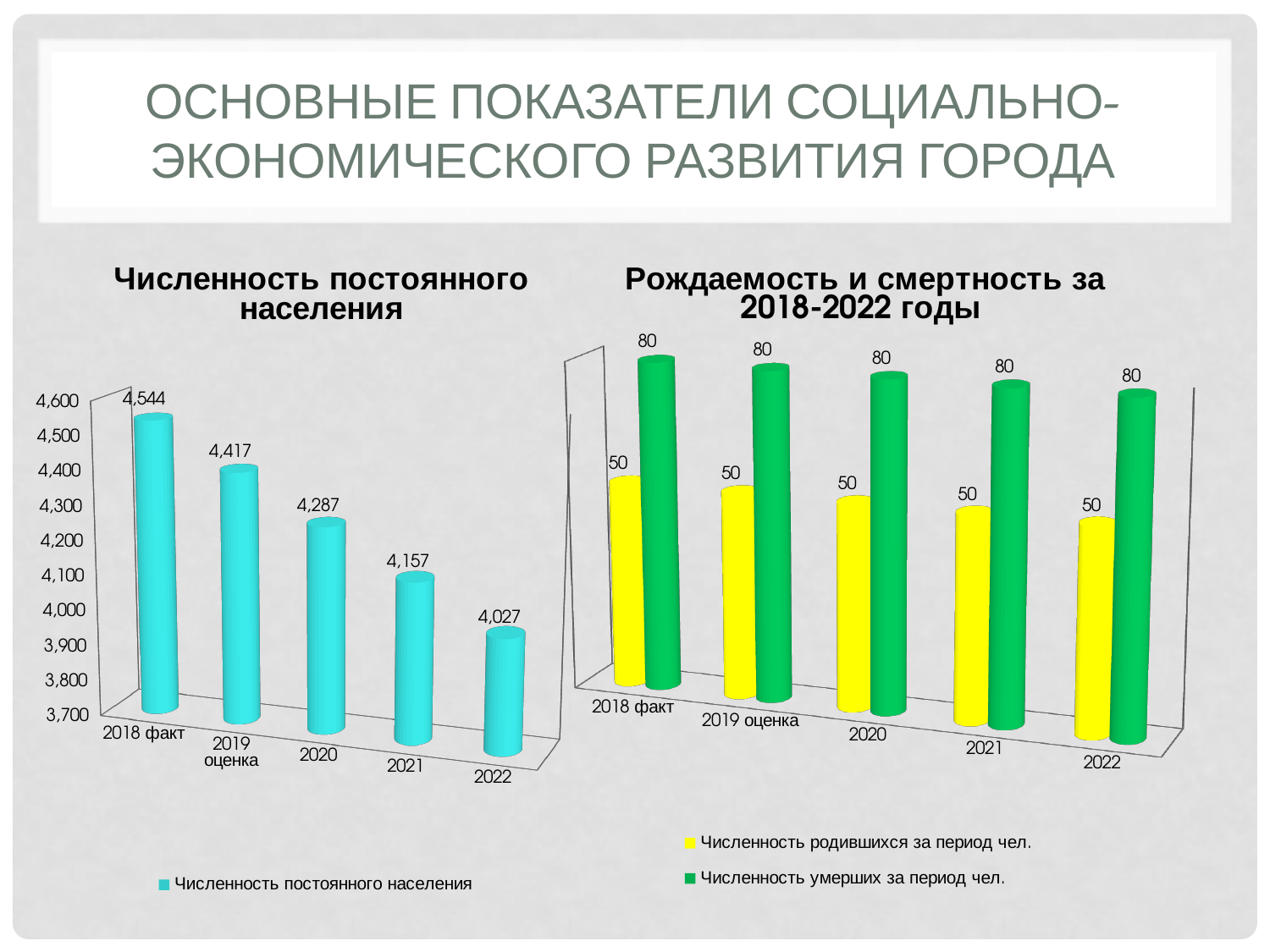

# Основные показатели социально-экономического развития города

[unsupported chart]

[unsupported chart]